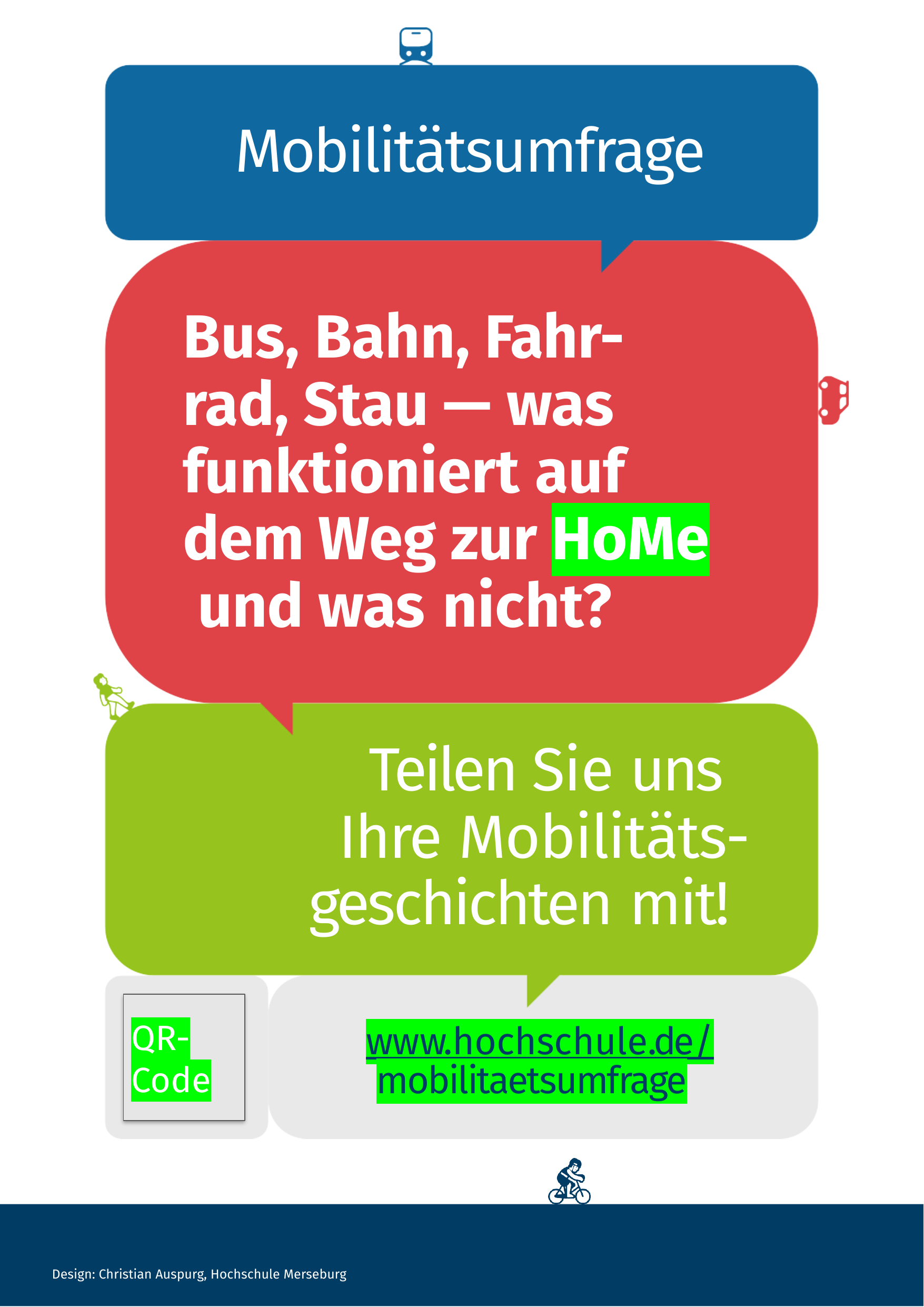

# Mobilitätsumfrage
Bus, Bahn, Fahr-  rad, Stau — was  funktioniert auf  dem Weg zur HoMe  und was nicht?

Teilen Sie uns  Ihre Mobilitäts-
geschichten mit!
QR-Code
www.hochschule.de/
mobilitaetsumfrage

Design: Christian Auspurg, Hochschule Merseburg